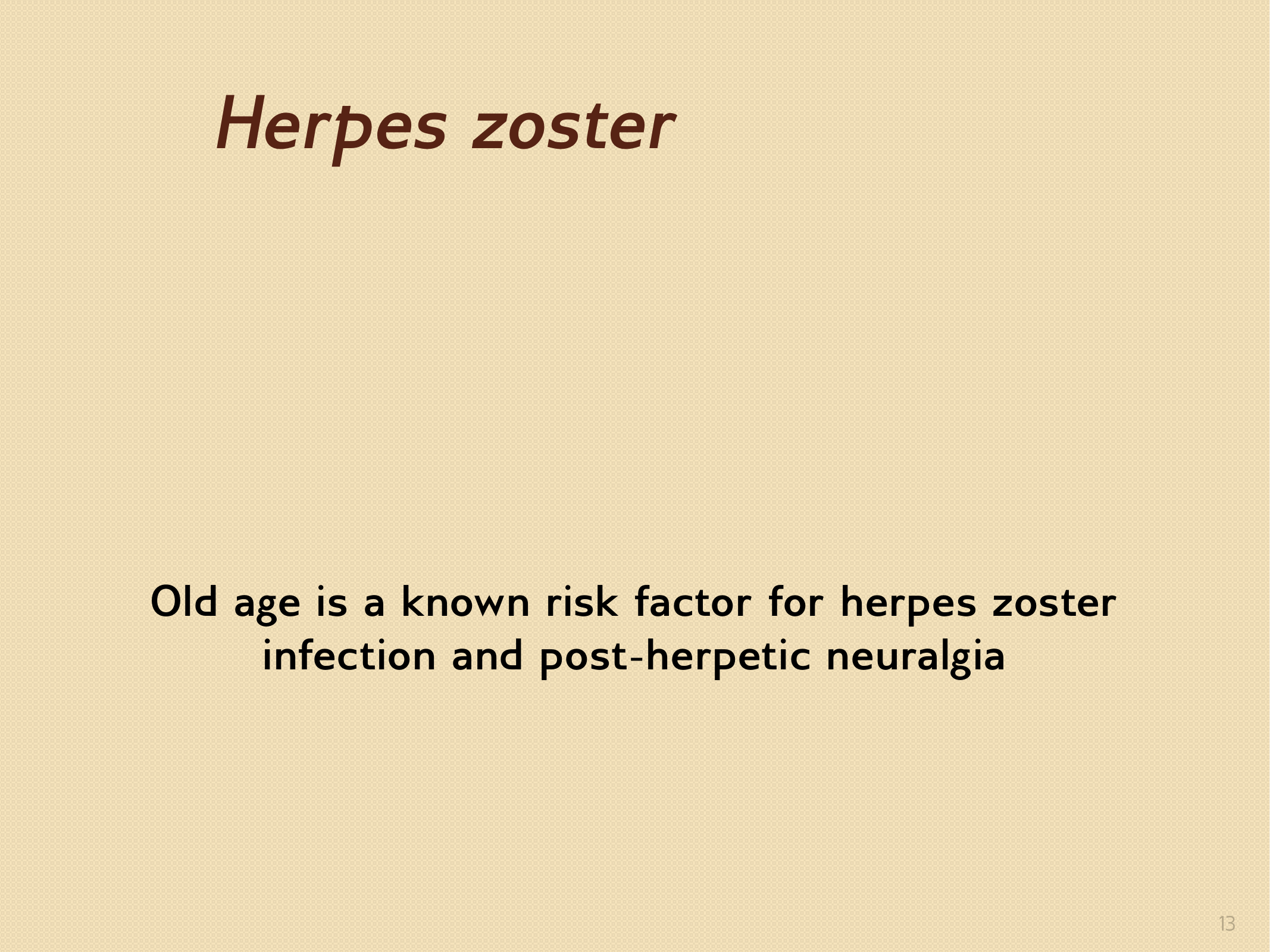

# Herpes zoster
Old age is a known risk factor for herpes zoster infection and post-herpetic neuralgia
13